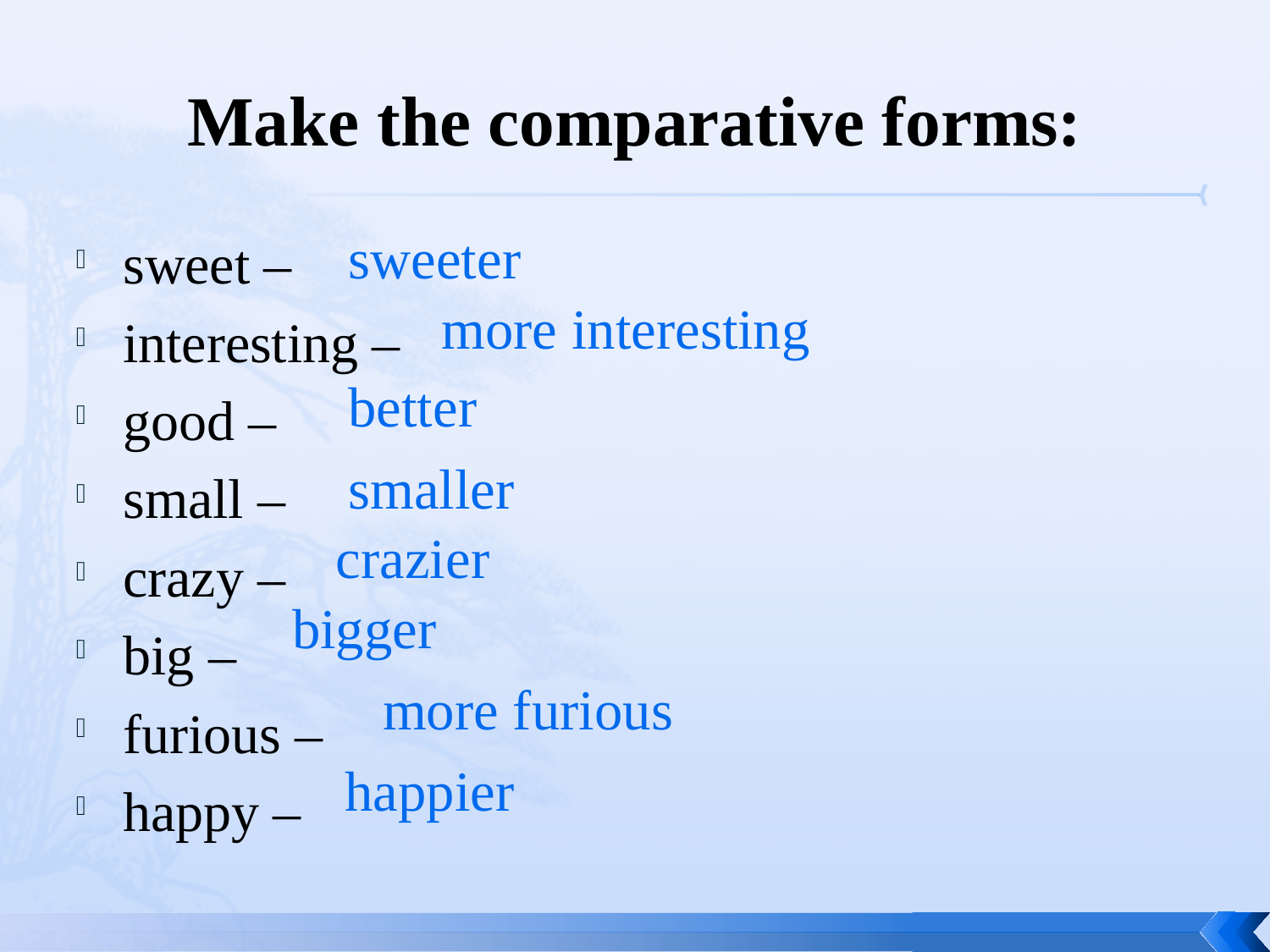

# Make the comparative forms:
sweeter
sweet –
interesting –
good –
small –
crazy –
big –
furious –
happy –
more interesting
better
smaller
crazier
bigger
more furious
happier